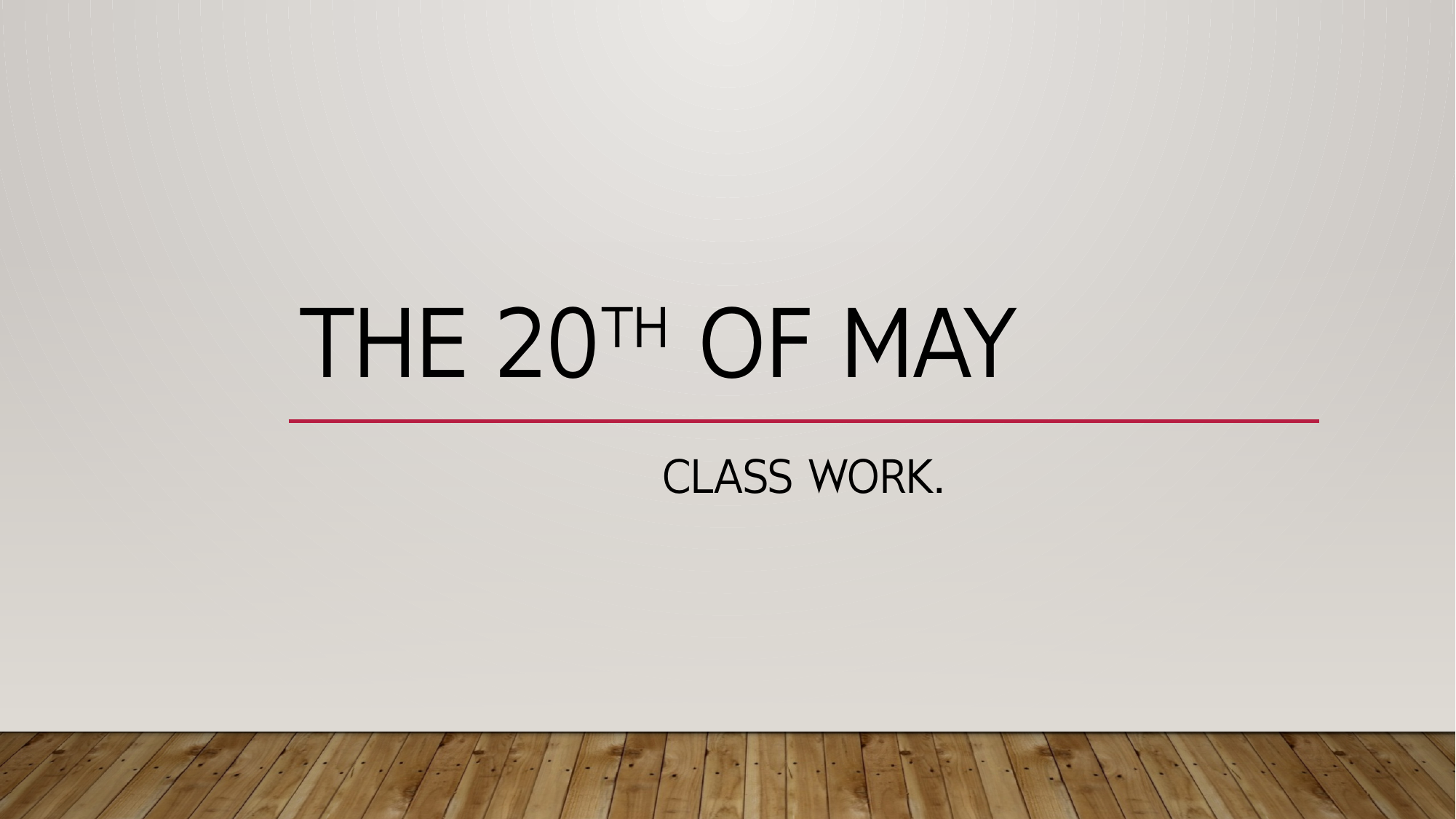

# The 20th of may
Class work.